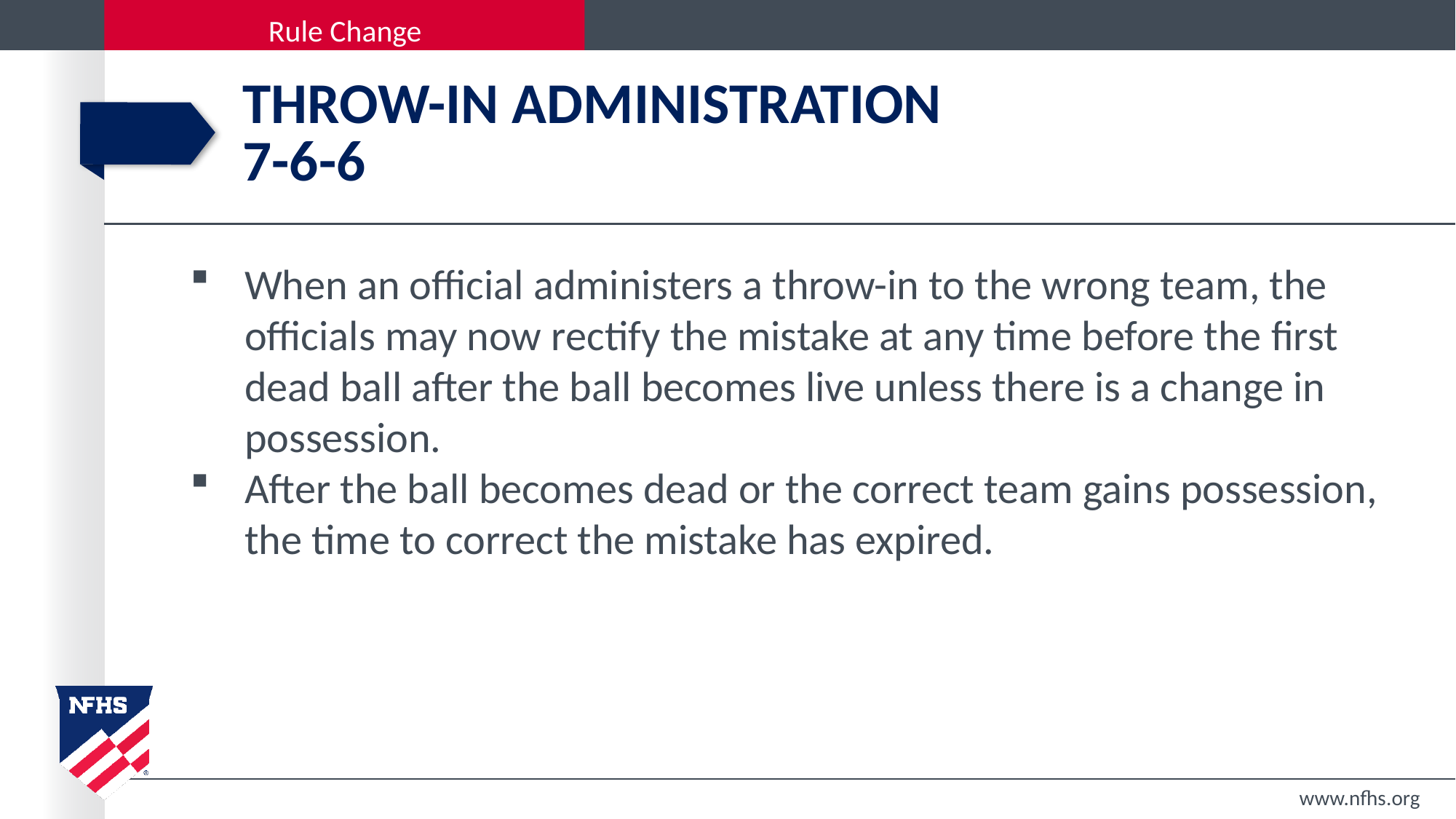

# Throw-in administration 7-6-6
When an official administers a throw-in to the wrong team, the officials may now rectify the mistake at any time before the first dead ball after the ball becomes live unless there is a change in possession.
After the ball becomes dead or the correct team gains possession, the time to correct the mistake has expired.

www.nfhs.org